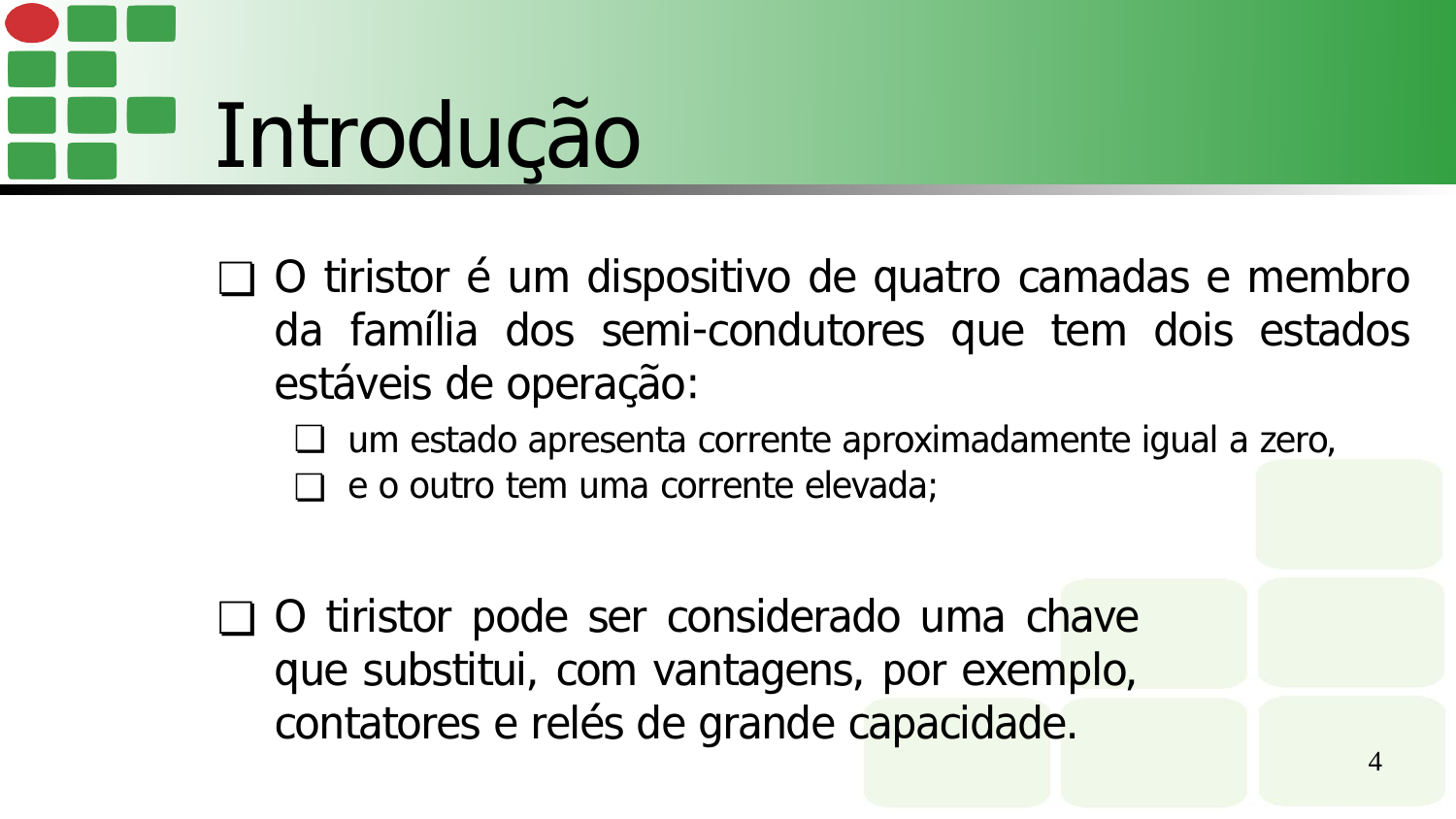

Introdução
O tiristor é um dispositivo de quatro camadas e membro da família dos semi-condutores que tem dois estados estáveis de operação:
um estado apresenta corrente aproximadamente igual a zero,
e o outro tem uma corrente elevada;
O tiristor pode ser considerado uma chave que substitui, com vantagens, por exemplo, contatores e relés de grande capacidade.
4